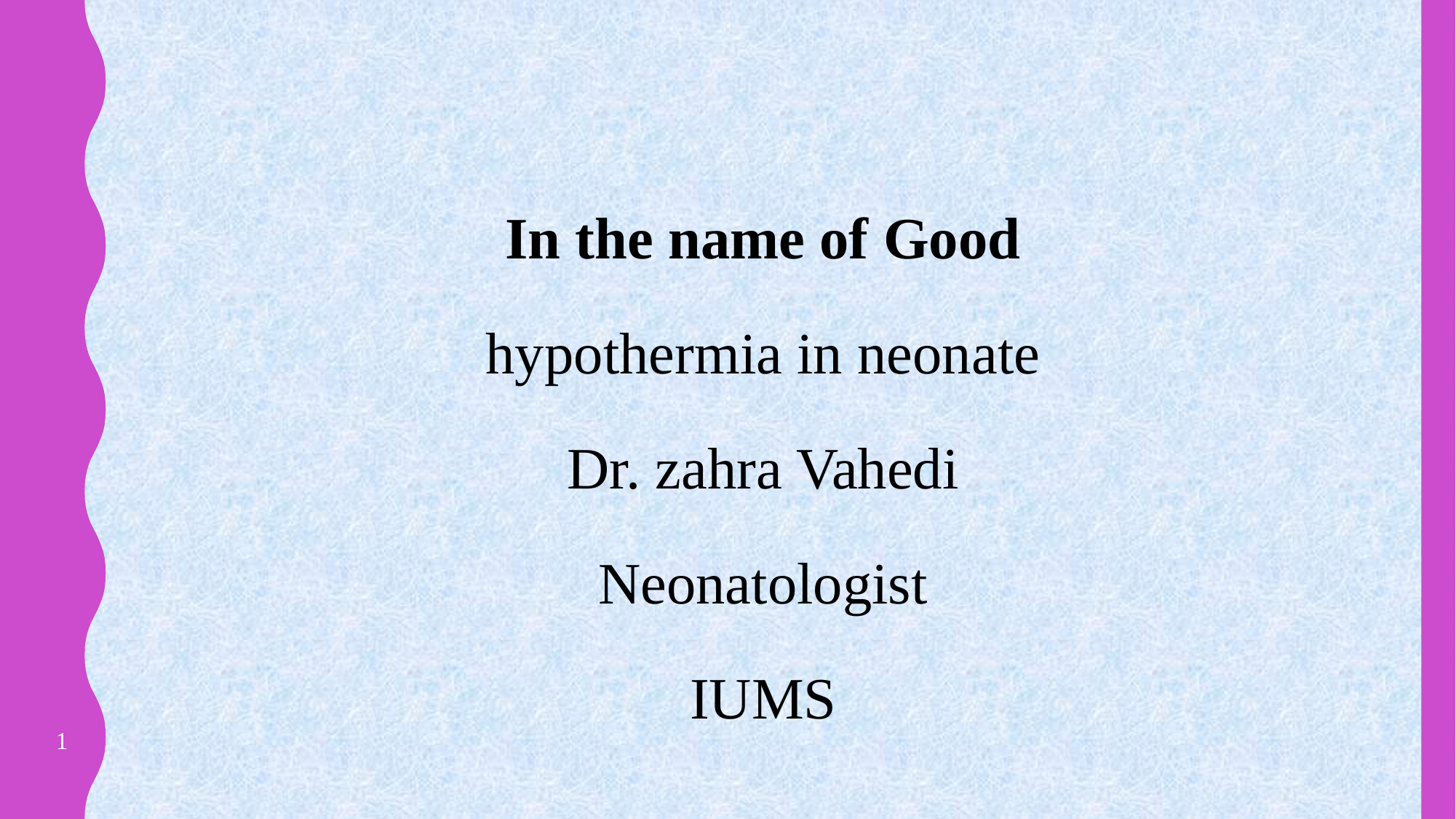

In the name of Good
hypothermia in neonate
Dr. zahra Vahedi
Neonatologist
IUMS
1